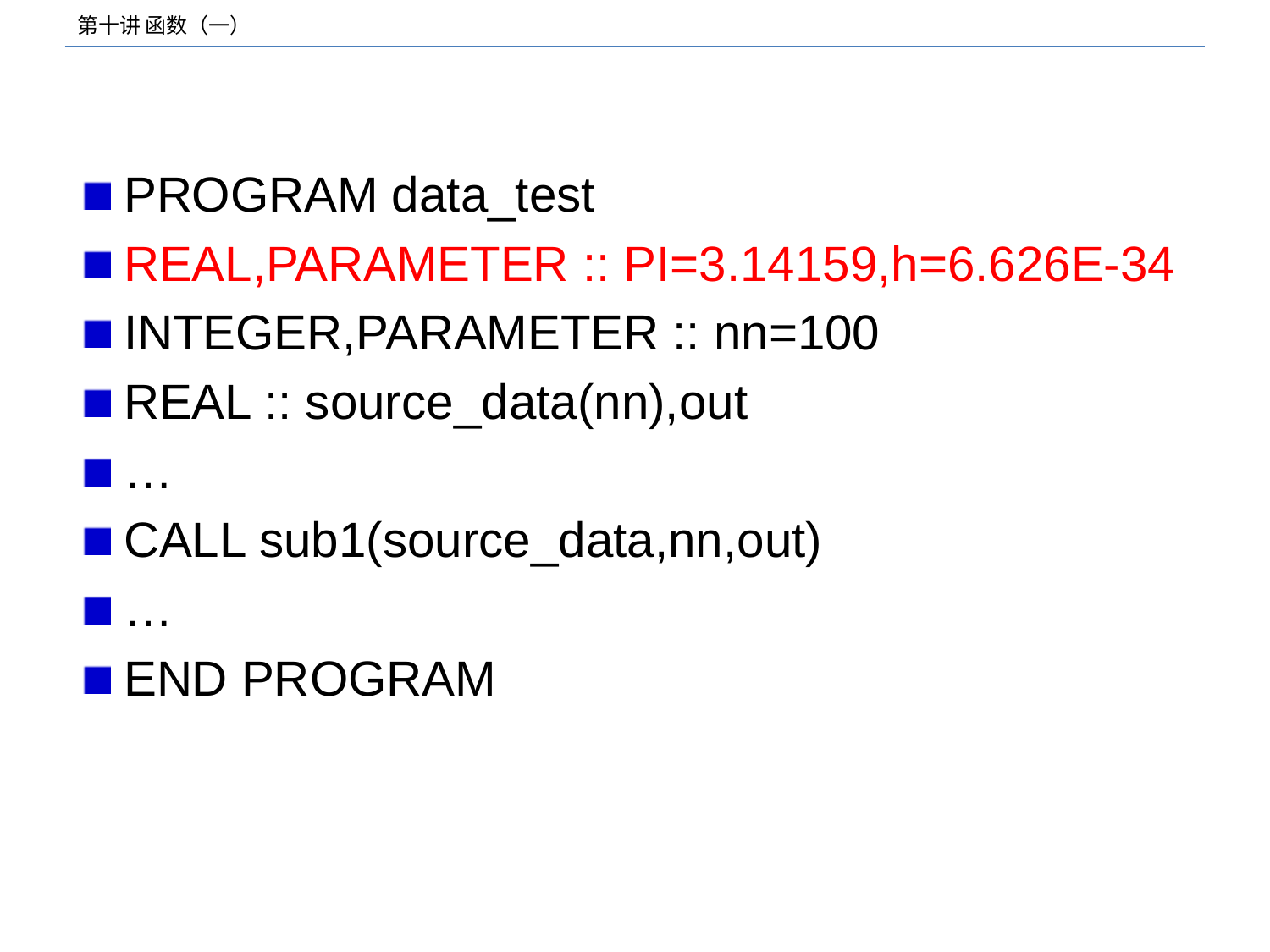

#
PROGRAM data_test
REAL,PARAMETER :: PI=3.14159,h=6.626E-34
INTEGER,PARAMETER :: nn=100
REAL :: source_data(nn),out
…
CALL sub1(source_data,nn,out)
…
END PROGRAM